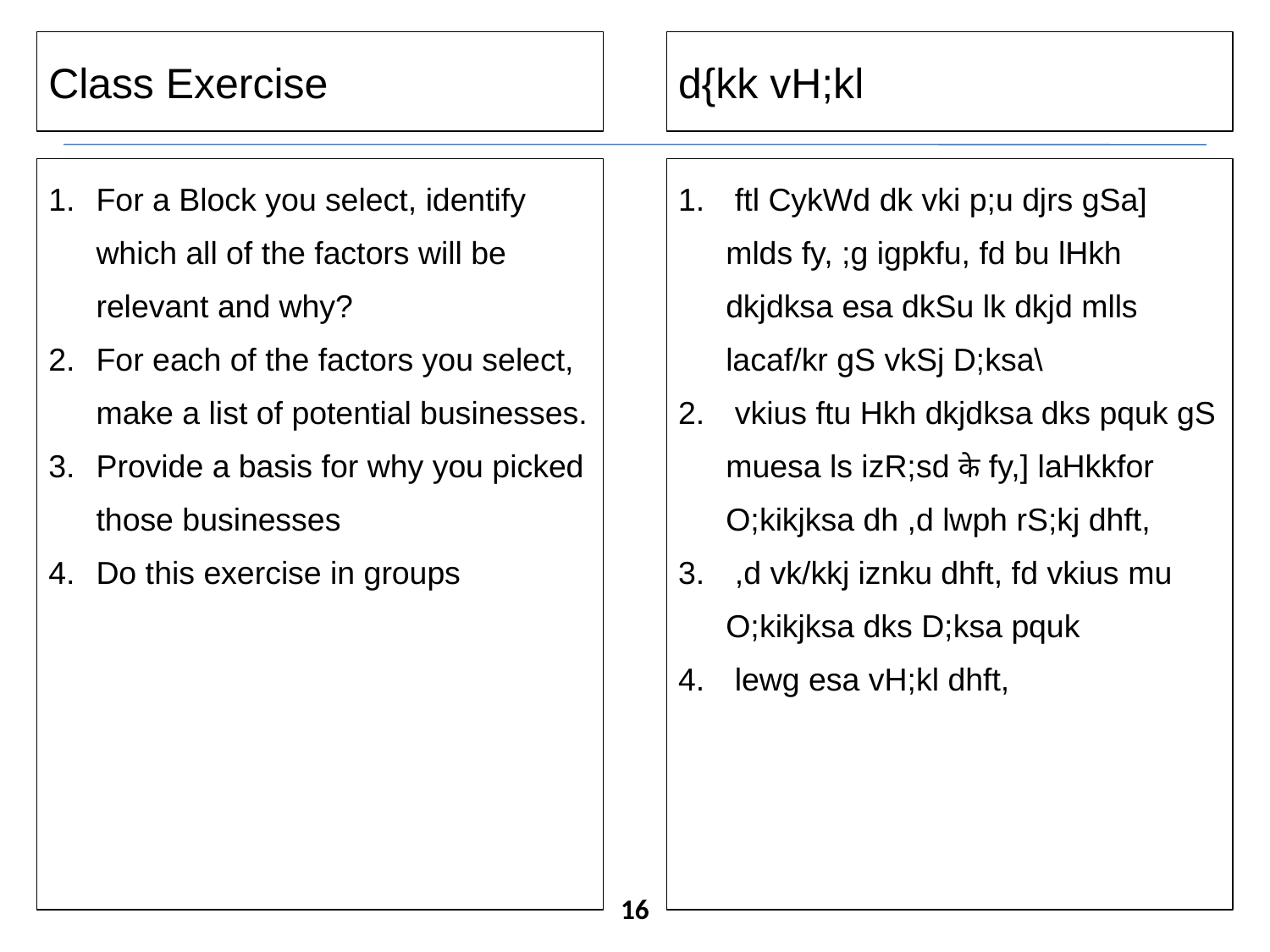

Class Exercise
d{kk vH;kl

For a Block you select, identify which all of the factors will be relevant and why?
For each of the factors you select, make a list of potential businesses.
Provide a basis for why you picked those businesses
Do this exercise in groups

 ftl CykWd dk vki p;u djrs gSa] mlds fy, ;g igpkfu, fd bu lHkh dkjdksa esa dkSu lk dkjd mlls lacaf/kr gS vkSj D;ksa\
 vkius ftu Hkh dkjdksa dks pquk gS muesa ls izR;sd के fy,] laHkkfor O;kikjksa dh ,d lwph rS;kj dhft,
 ,d vk/kkj iznku dhft, fd vkius mu O;kikjksa dks D;ksa pquk
 lewg esa vH;kl dhft,
16